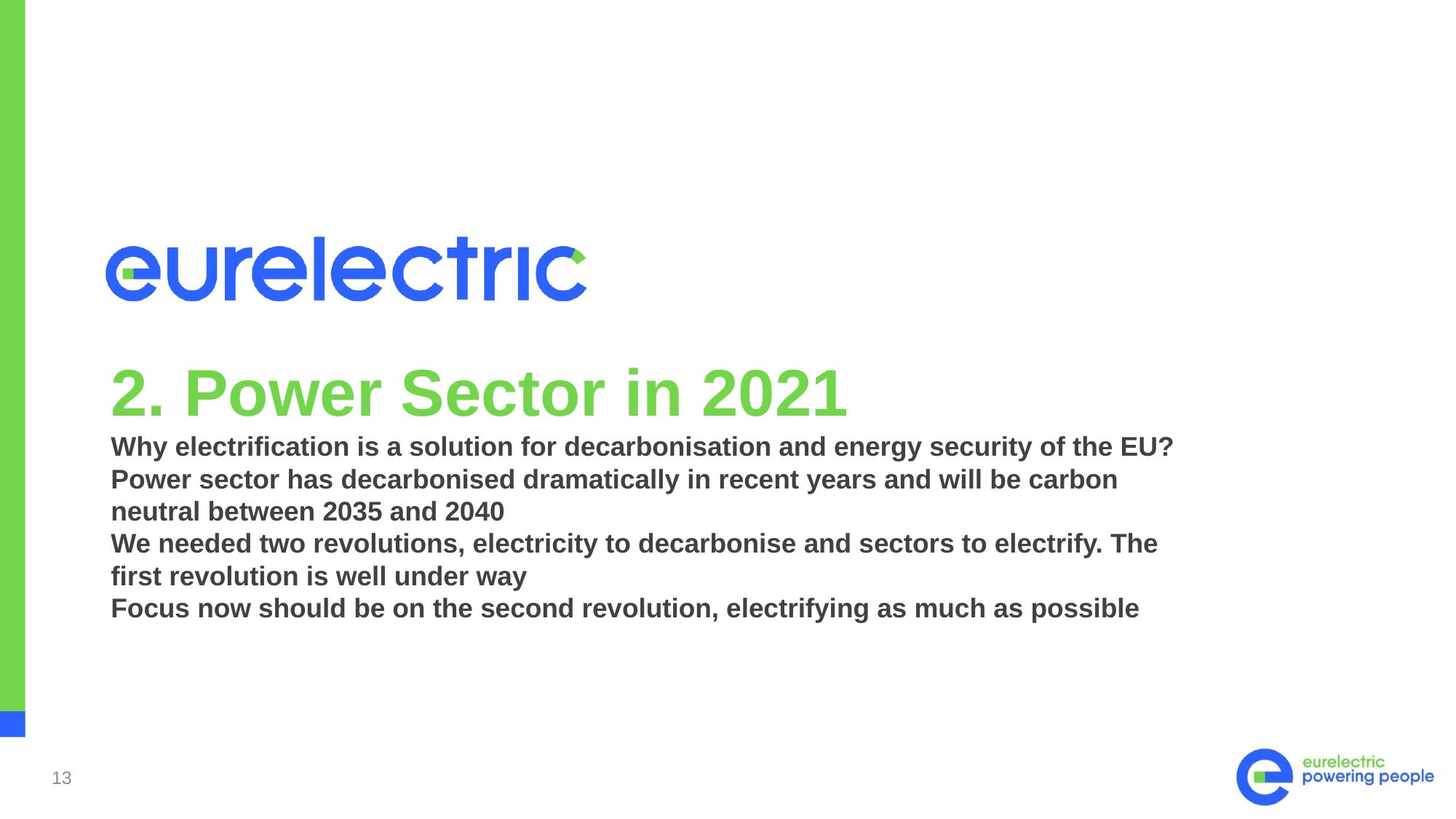

# 2. Power Sector in 2021 Why electrification is a solution for decarbonisation and energy security of the EU? Power sector has decarbonised dramatically in recent years and will be carbon neutral between 2035 and 2040 We needed two revolutions, electricity to decarbonise and sectors to electrify. The first revolution is well under way Focus now should be on the second revolution, electrifying as much as possible
13